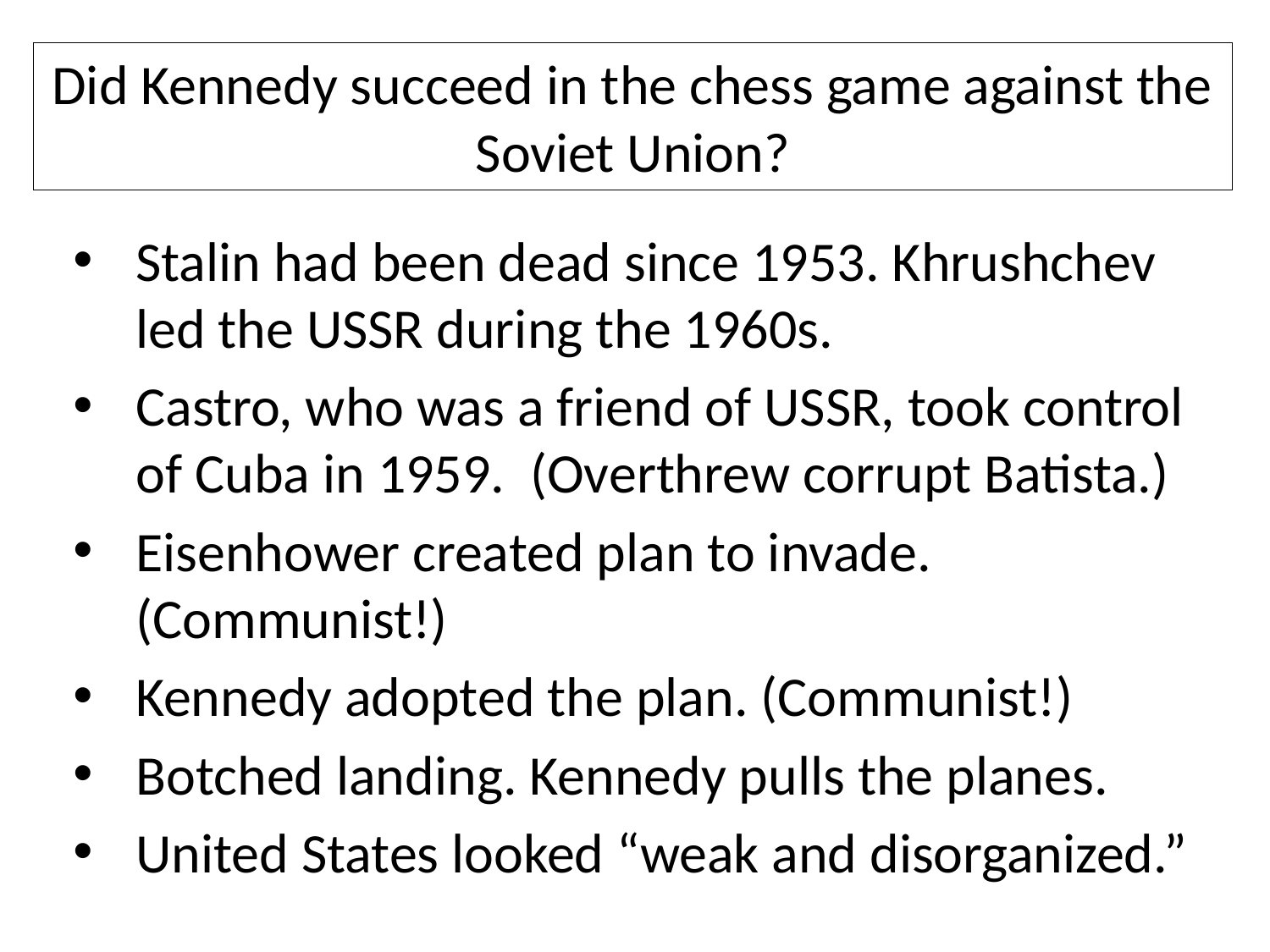

# Did Kennedy succeed in the chess game against the Soviet Union?
Stalin had been dead since 1953. Khrushchev led the USSR during the 1960s.
Castro, who was a friend of USSR, took control of Cuba in 1959.  (Overthrew corrupt Batista.)
Eisenhower created plan to invade. (Communist!)
Kennedy adopted the plan. (Communist!)
Botched landing. Kennedy pulls the planes.
United States looked “weak and disorganized.”